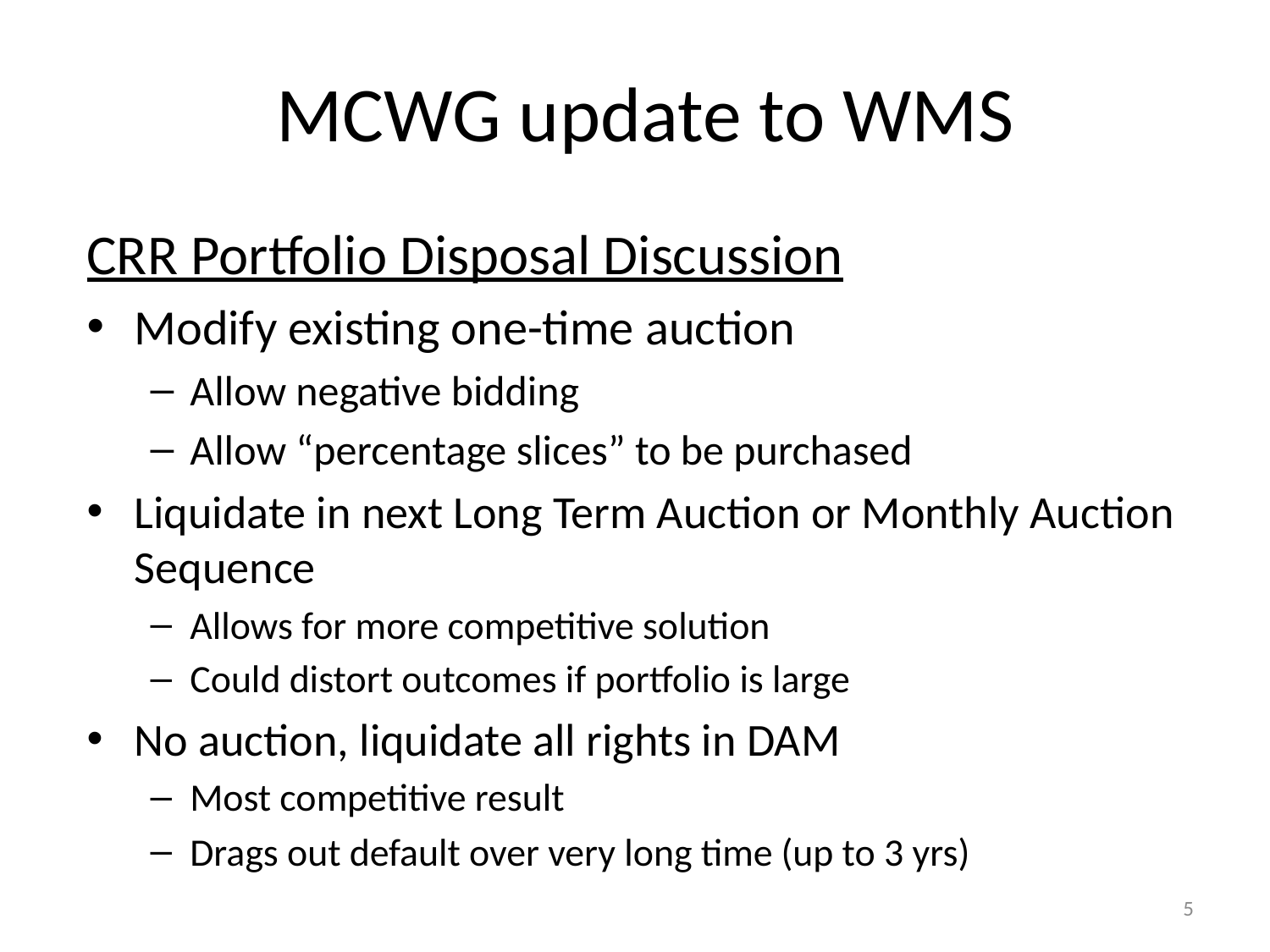

# MCWG update to WMS
CRR Portfolio Disposal Discussion
Modify existing one-time auction
Allow negative bidding
Allow “percentage slices” to be purchased
Liquidate in next Long Term Auction or Monthly Auction Sequence
Allows for more competitive solution
Could distort outcomes if portfolio is large
No auction, liquidate all rights in DAM
Most competitive result
Drags out default over very long time (up to 3 yrs)

5